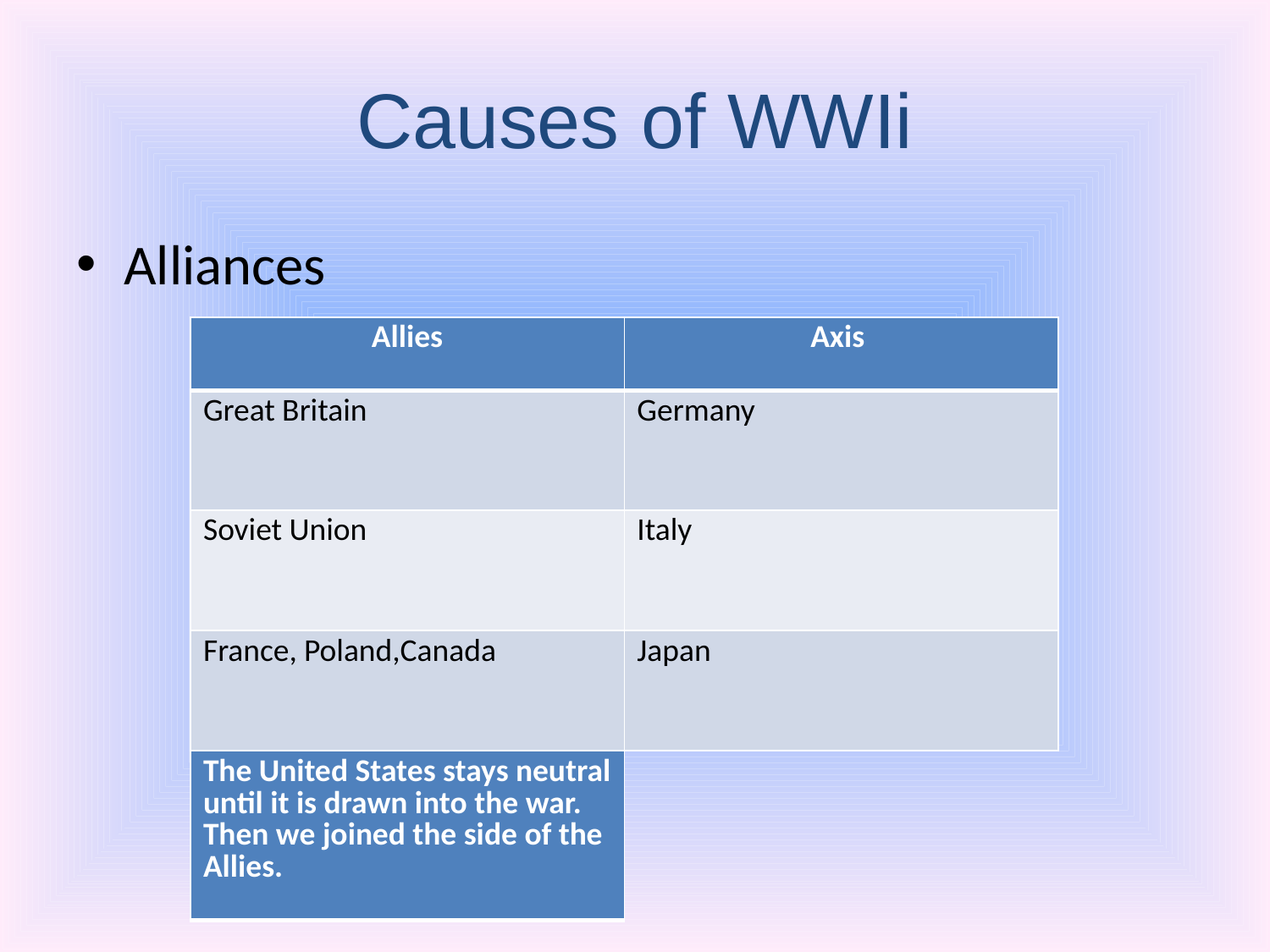

# Causes of WWIi
Alliances
| Allies | Axis |
| --- | --- |
| Great Britain | Germany |
| Soviet Union | Italy |
| France, Poland,Canada | Japan |
| The United States stays neutral until it is drawn into the war. Then we joined the side of the Allies. |
| --- |